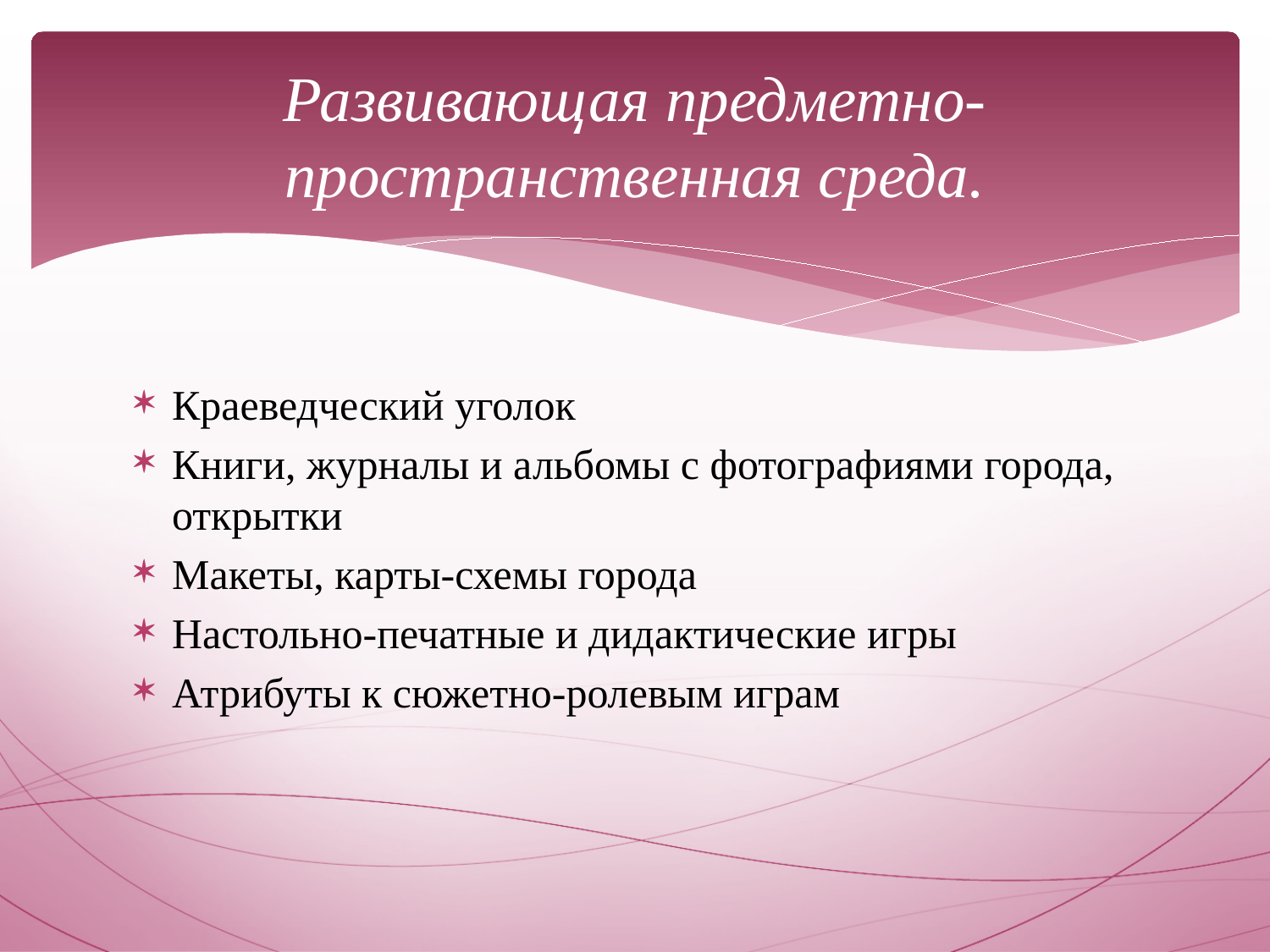

# Развивающая предметно-пространственная среда.
Краеведческий уголок
Книги, журналы и альбомы с фотографиями города, открытки
Макеты, карты-схемы города
Настольно-печатные и дидактические игры
Атрибуты к сюжетно-ролевым играм